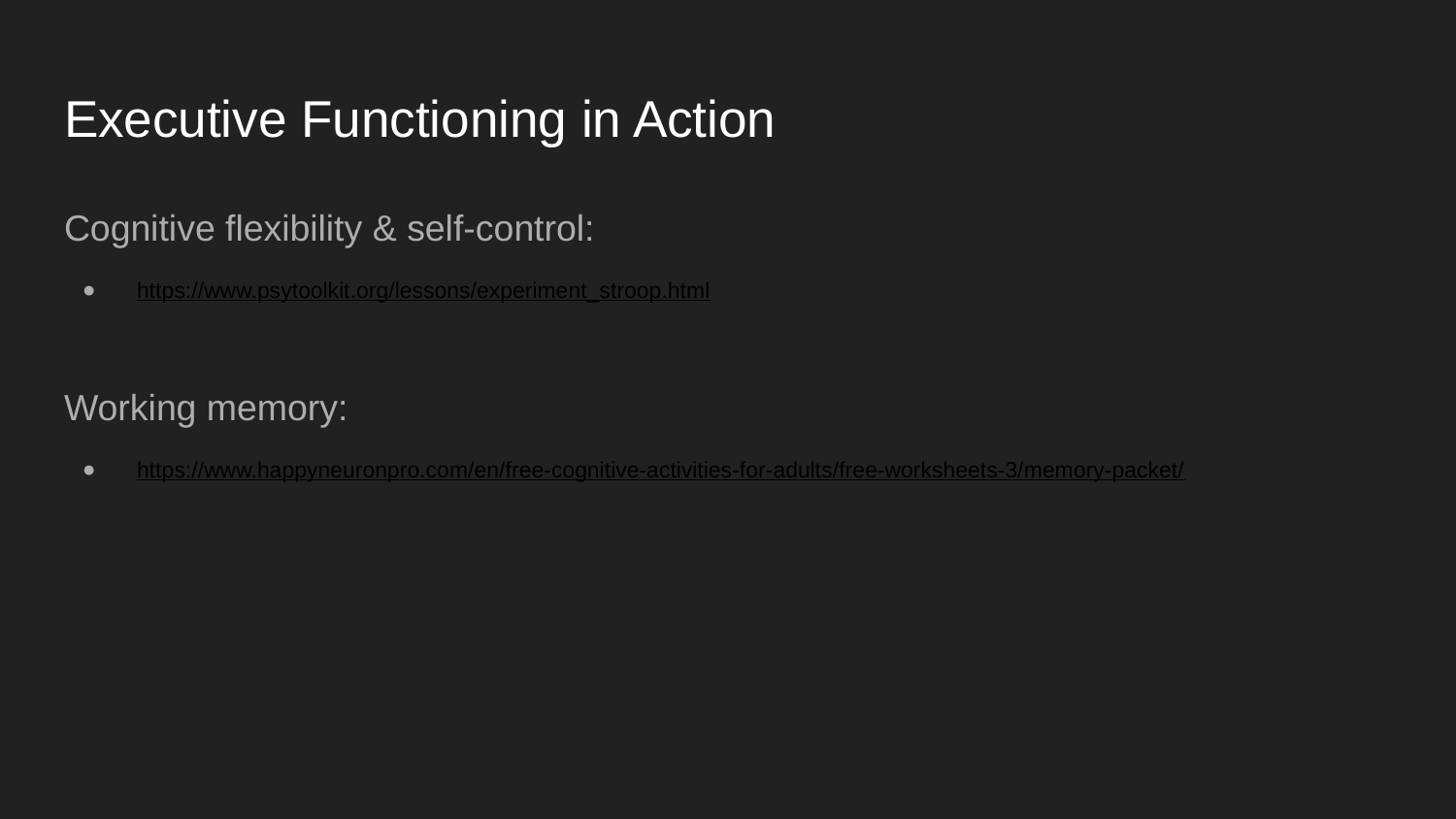

# Executive Functioning in Action
Cognitive flexibility & self-control:
https://www.psytoolkit.org/lessons/experiment_stroop.html

Working memory:
https://www.happyneuronpro.com/en/free-cognitive-activities-for-adults/free-worksheets-3/memory-packet/